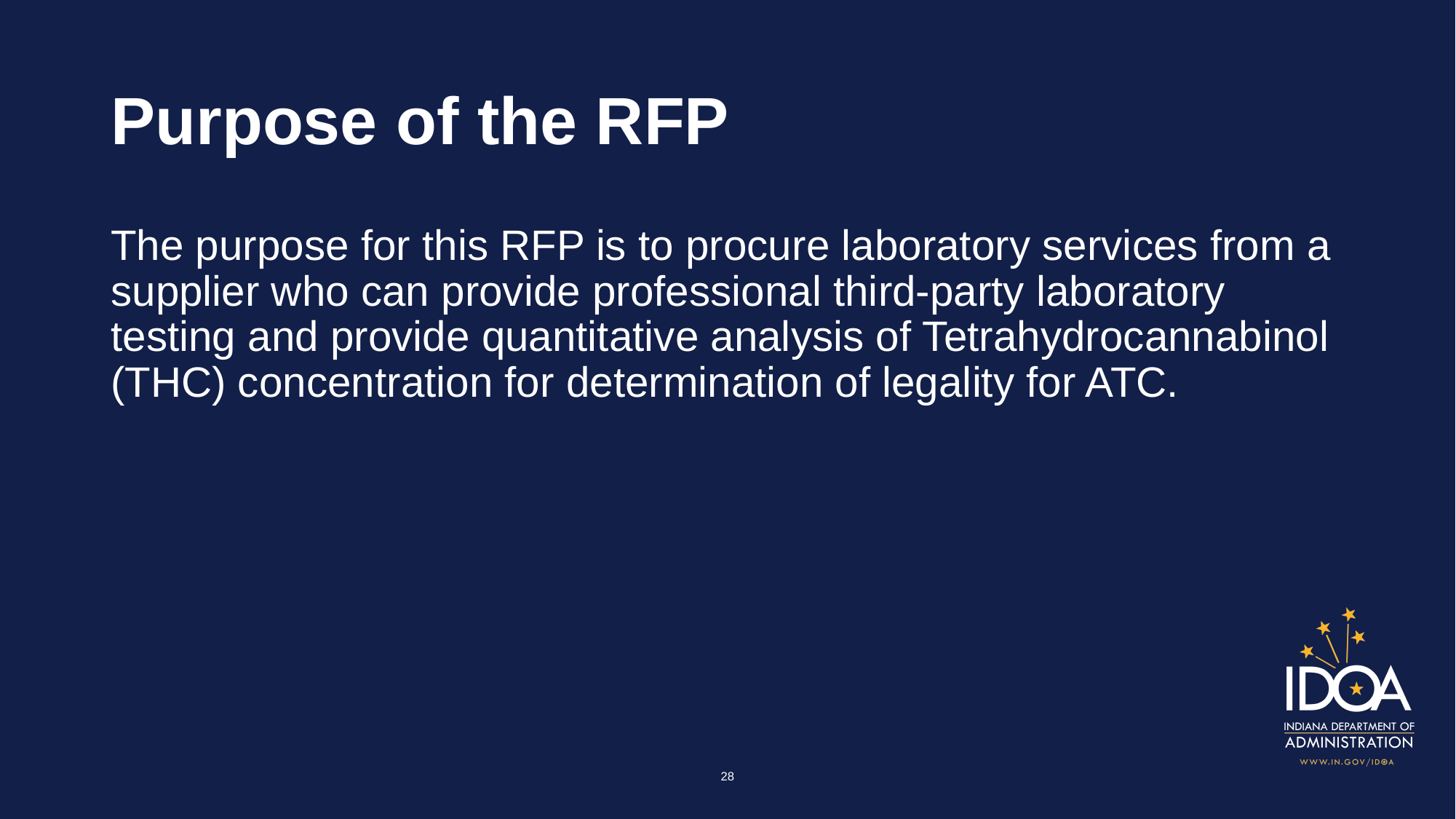

# Purpose of the RFP
The purpose for this RFP is to procure laboratory services from a supplier who can provide professional third-party laboratory testing and provide quantitative analysis of Tetrahydrocannabinol (THC) concentration for determination of legality for ATC.
28